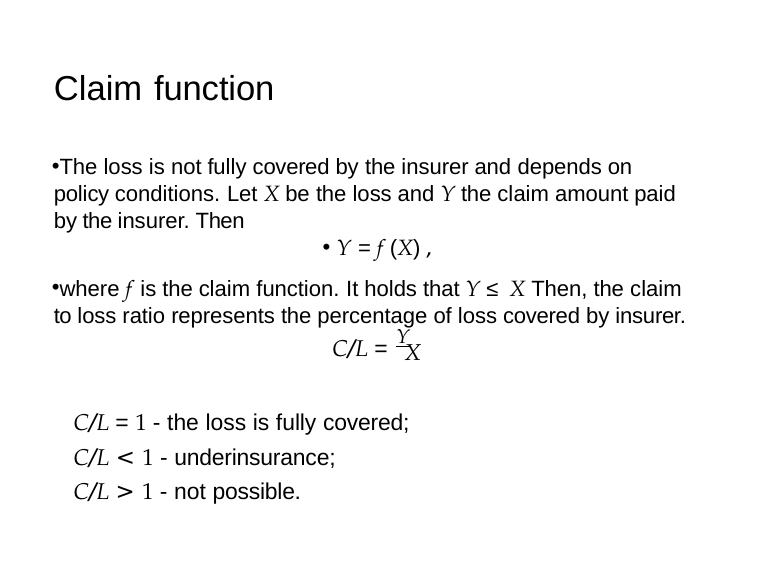

# Claim function
The loss is not fully covered by the insurer and depends on policy conditions. Let X be the loss and Y the claim amount paid by the insurer. Then
Y = f (X) ,
where f is the claim function. It holds that Y ≤ X Then, the claim to loss ratio represents the percentage of loss covered by insurer.
C/L = Y
X
C/L = 1 - the loss is fully covered;
C/L < 1 - underinsurance;
C/L > 1 - not possible.